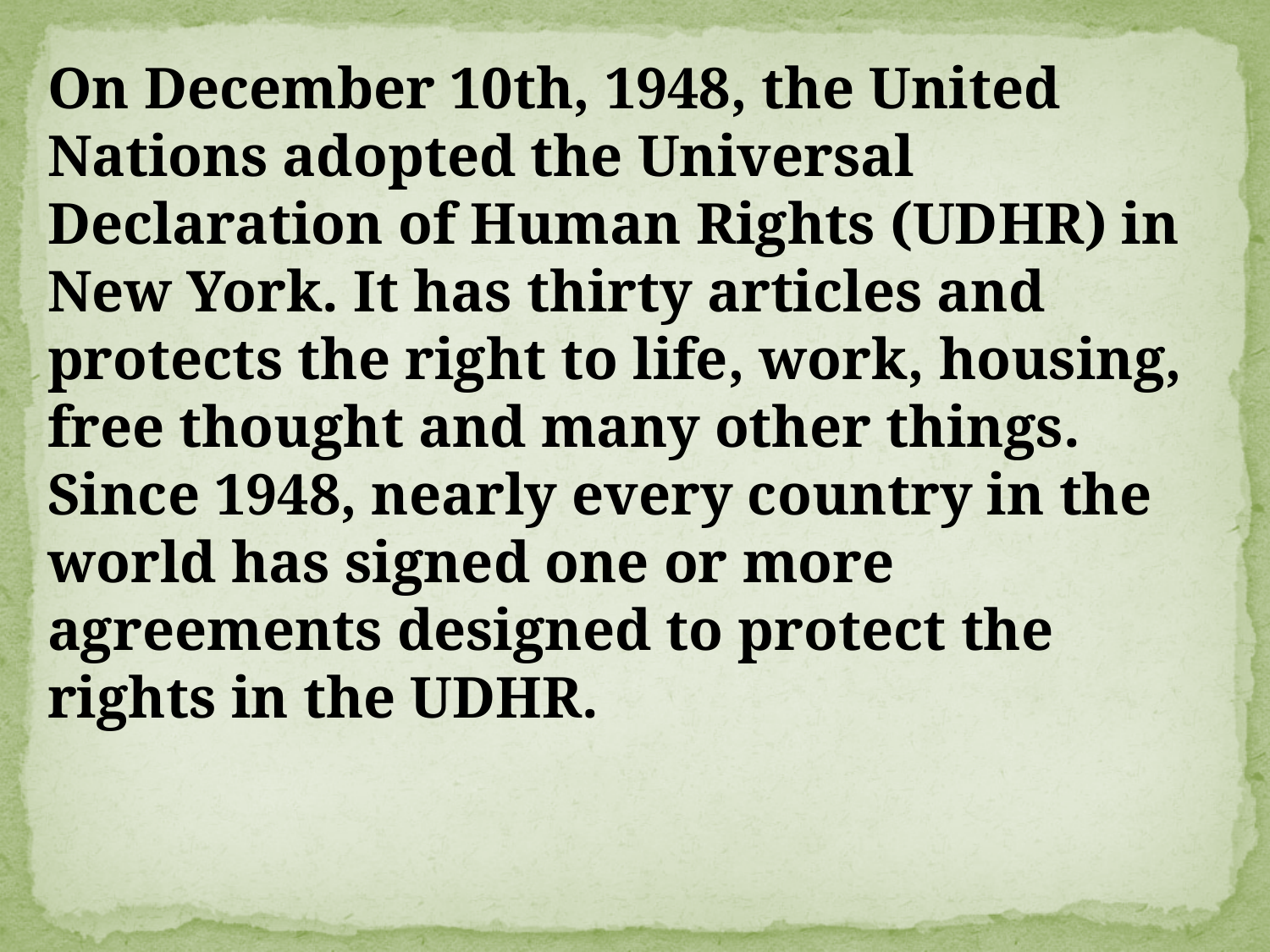

On December 10th, 1948, the United Nations adopted the Universal Declaration of Human Rights (UDHR) in New York. It has thirty articles and protects the right to life, work, housing, free thought and many other things. Since 1948, nearly every country in the world has signed one or more agreements designed to protect the rights in the UDHR.